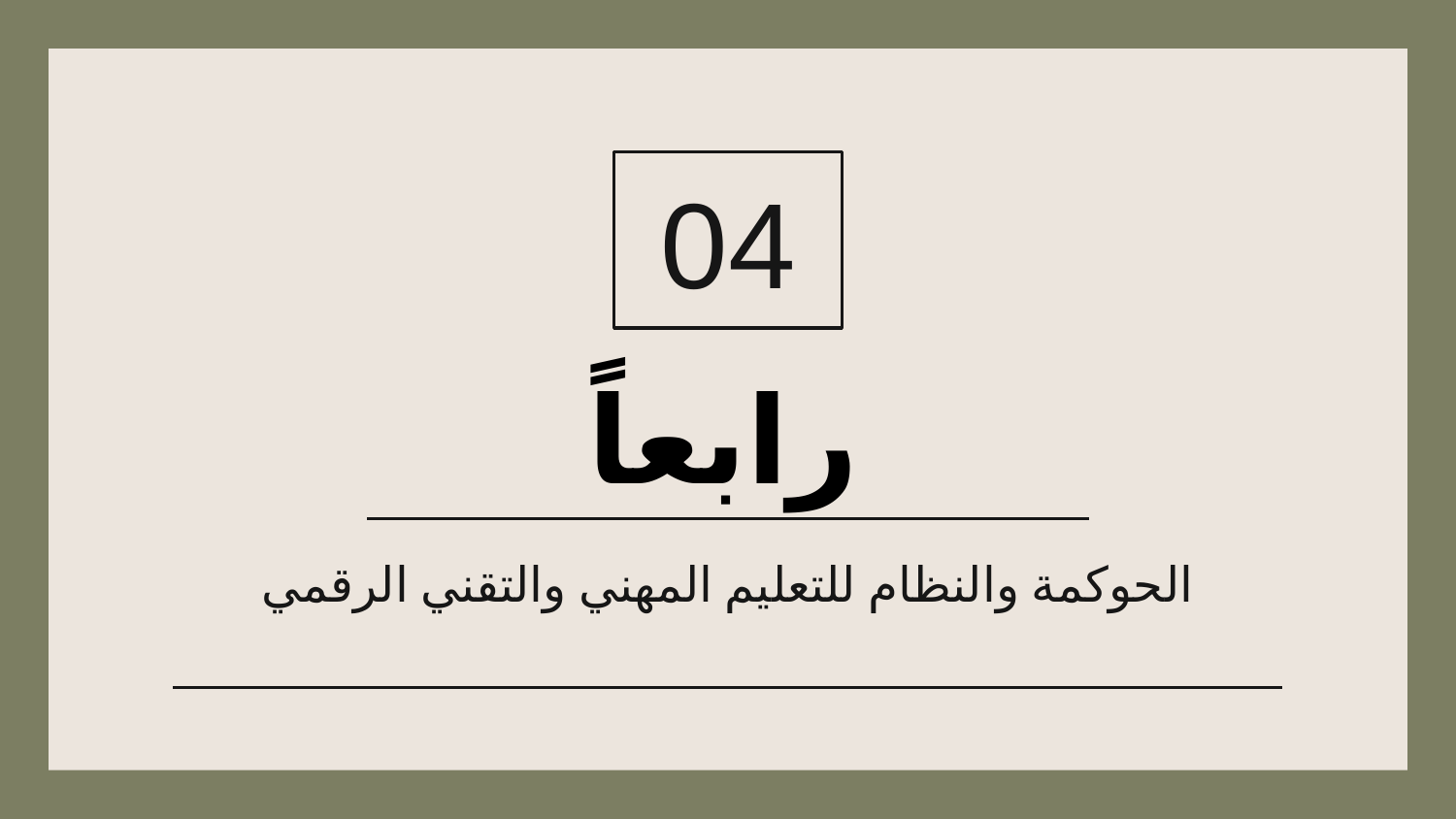

04
# رابعاً
الحوكمة والنظام للتعليم المهني والتقني الرقمي